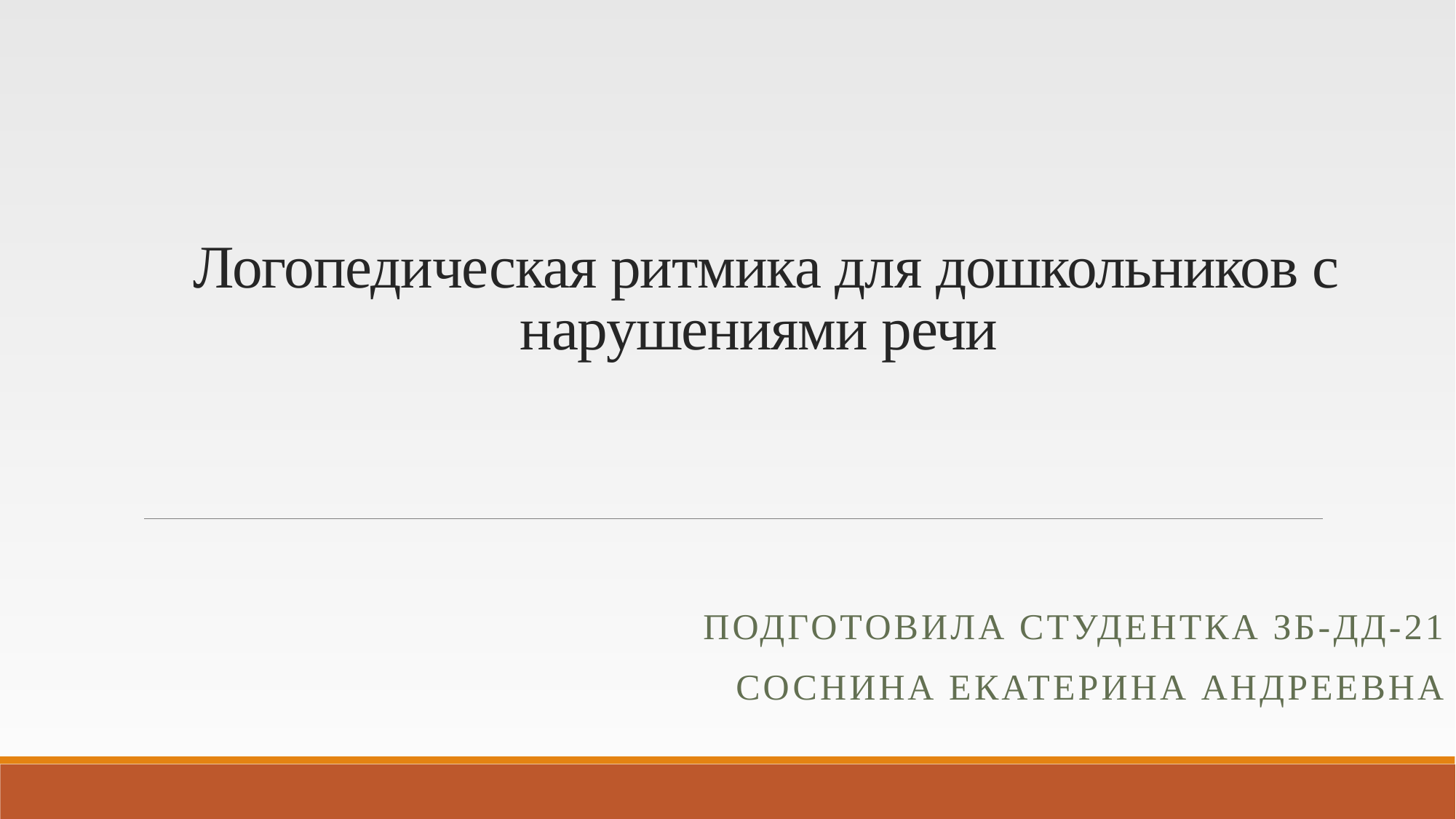

# Логопедическая ритмика для дошкольников с нарушениями речи
Подготовила студентка ЗБ-ДД-21
Соснина екатерина андреевна